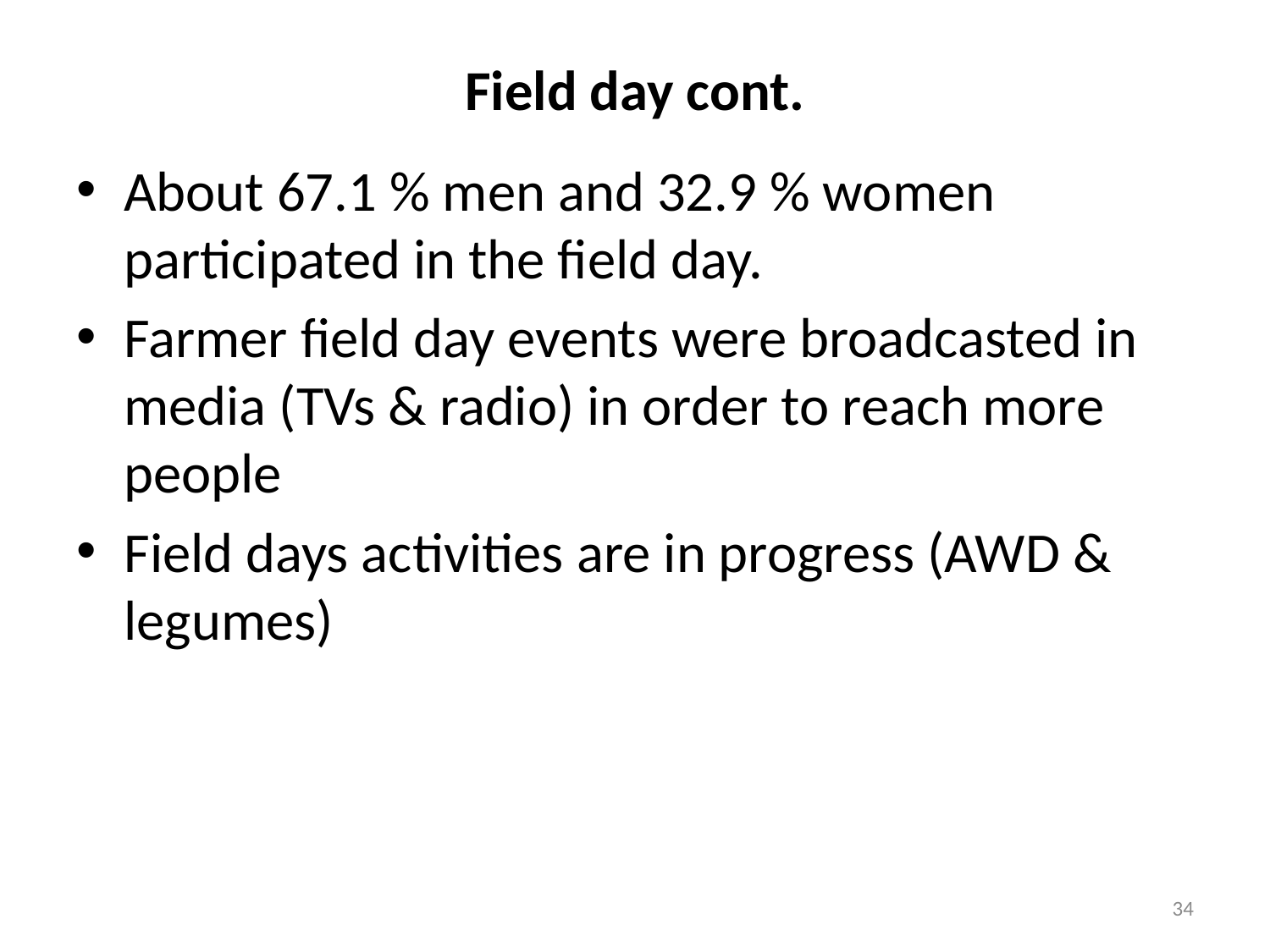

# Field day cont.
About 67.1 % men and 32.9 % women participated in the field day.
Farmer field day events were broadcasted in media (TVs & radio) in order to reach more people
Field days activities are in progress (AWD & legumes)
34